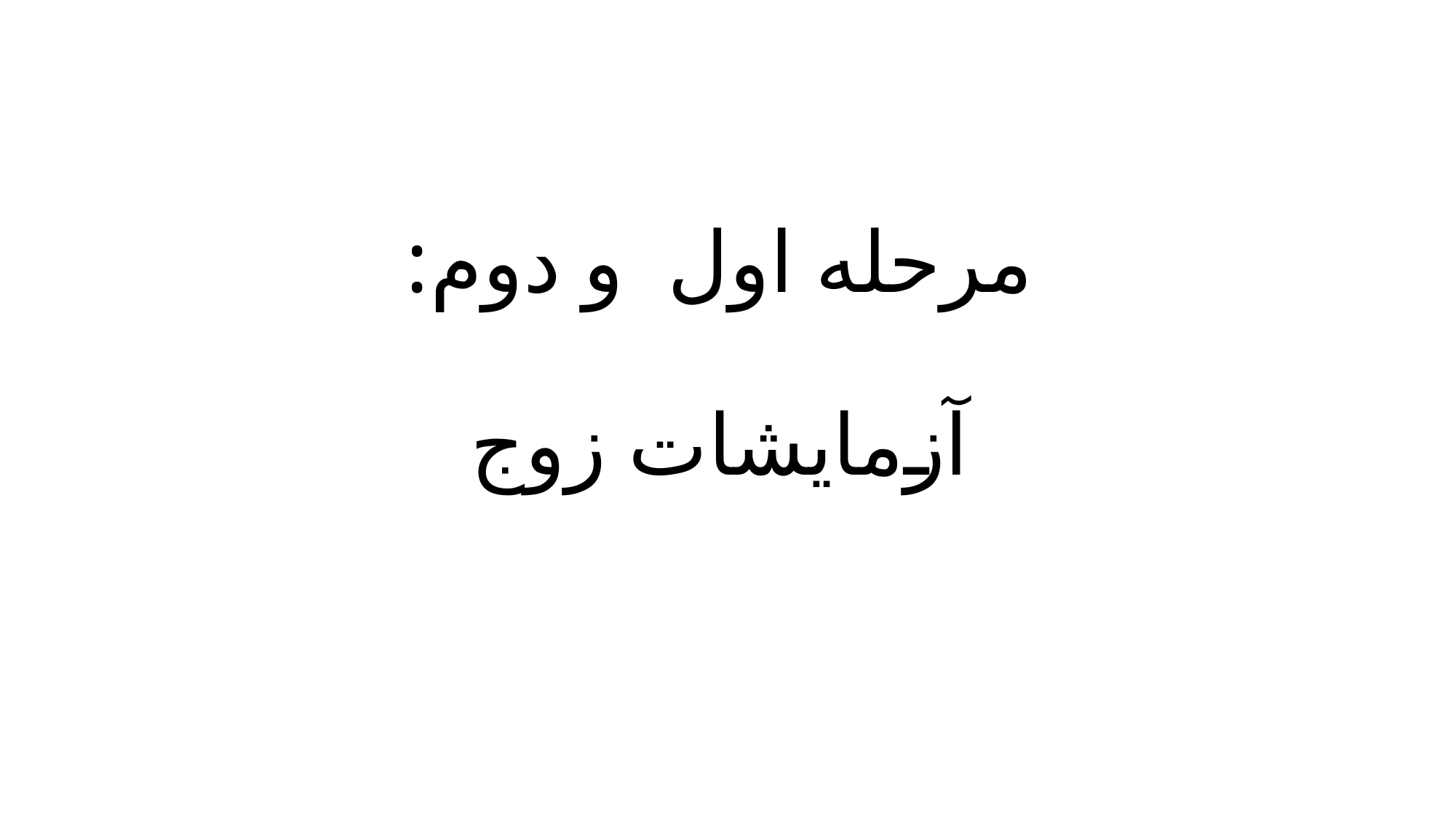

# مرحله اول  و دوم: آزمایشات زوج